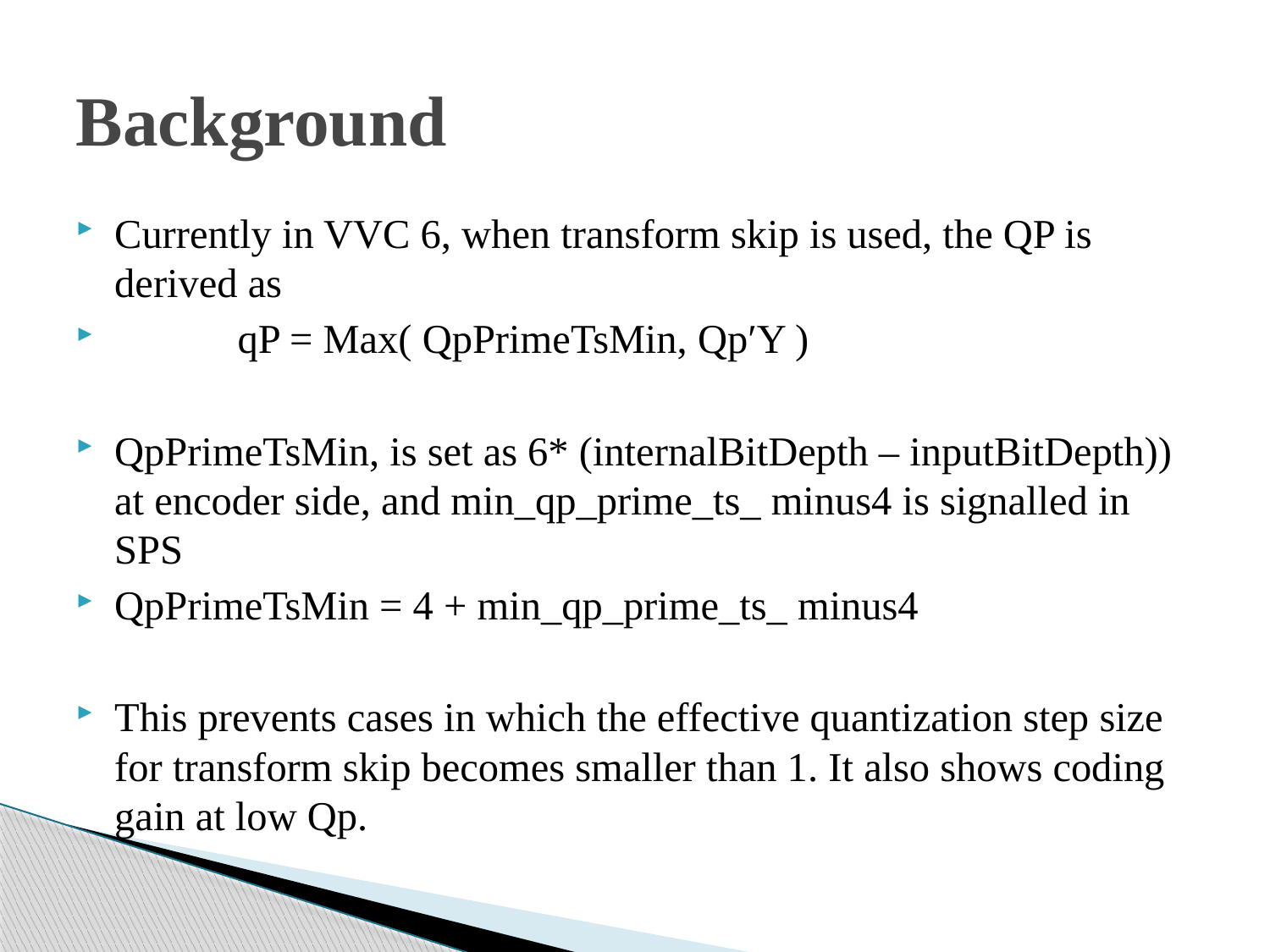

# Background
Currently in VVC 6, when transform skip is used, the QP is derived as
		qP = Max( QpPrimeTsMin, Qp′Y )

QpPrimeTsMin, is set as 6* (internalBitDepth – inputBitDepth)) at encoder side, and min_qp_prime_ts_ minus4 is signalled in SPS
QpPrimeTsMin = 4 + min_qp_prime_ts_ minus4

This prevents cases in which the effective quantization step size for transform skip becomes smaller than 1. It also shows coding gain at low Qp.